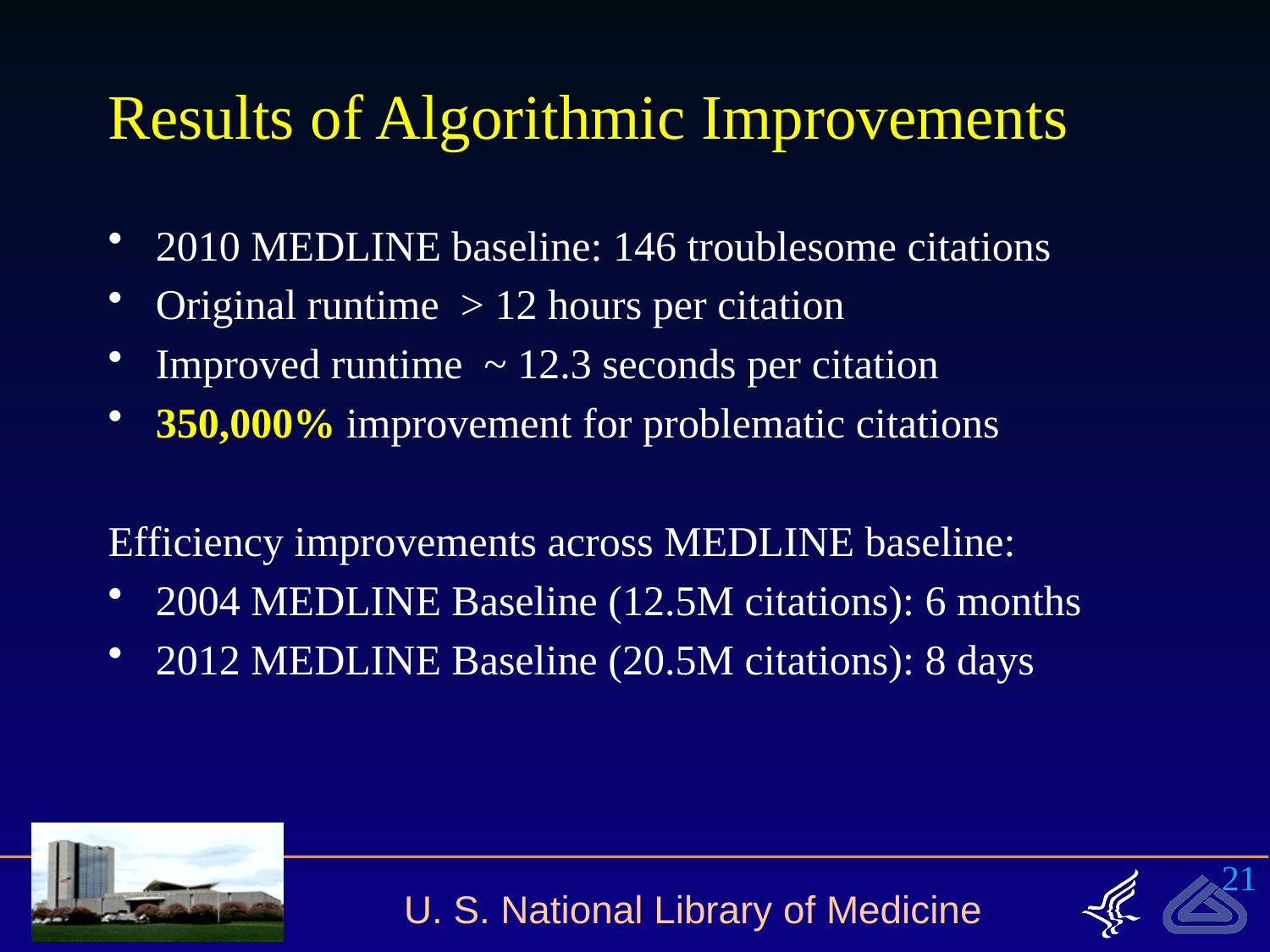

# Results of Algorithmic Improvements
2010 MEDLINE baseline: 146 troublesome citations
Original runtime  > 12 hours per citation
Improved runtime  ~ 12.3 seconds per citation
350,000% improvement for problematic citations

Efficiency improvements across MEDLINE baseline:
2004 MEDLINE Baseline (12.5M citations): 6 months
2012 MEDLINE Baseline (20.5M citations): 8 days

21